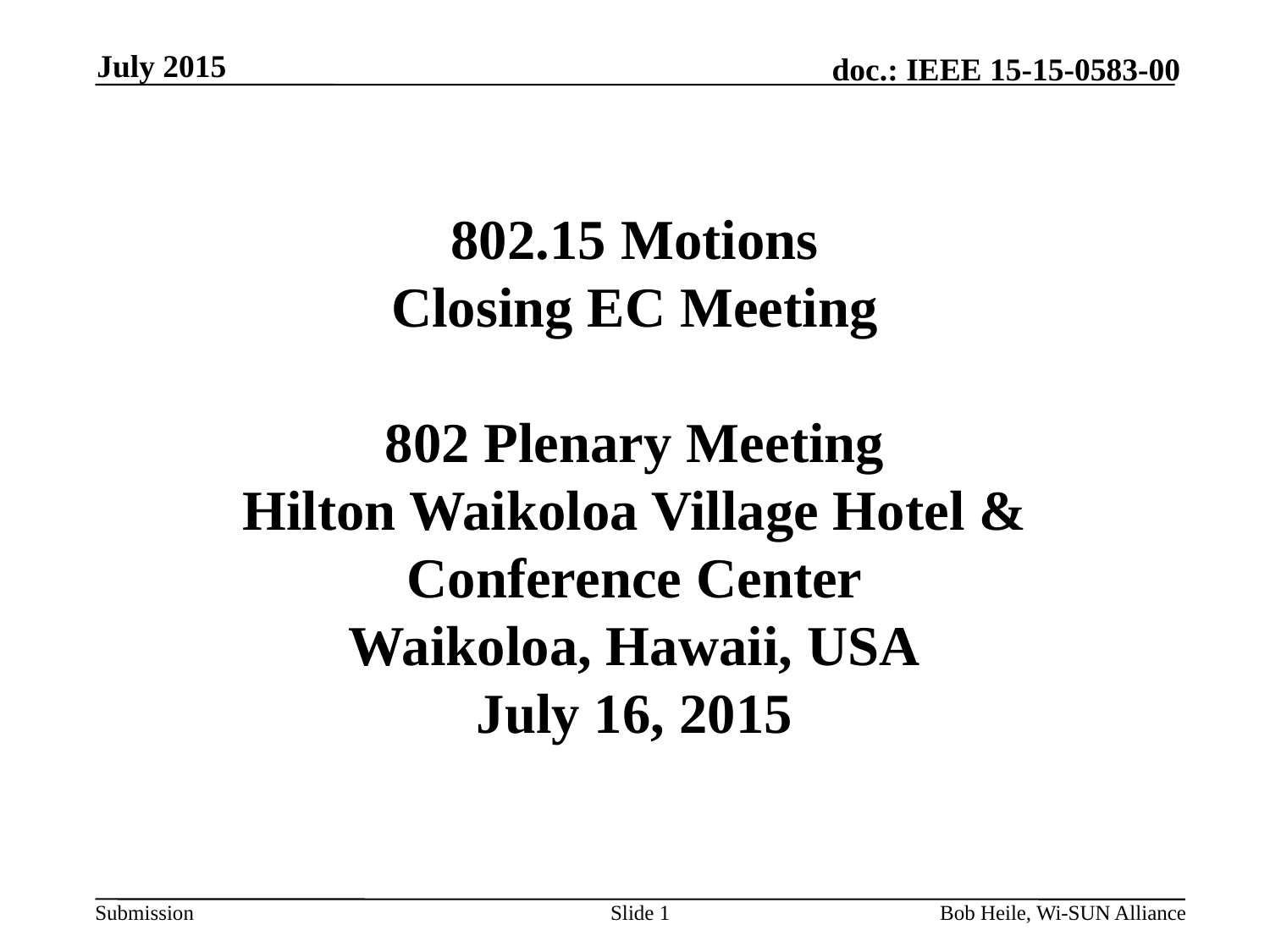

July 2015
# 802.15 Motions Closing EC Meeting 802 Plenary Meeting Hilton Waikoloa Village Hotel & Conference Center Waikoloa, Hawaii, USA July 16, 2015
Slide 1
Bob Heile, Wi-SUN Alliance